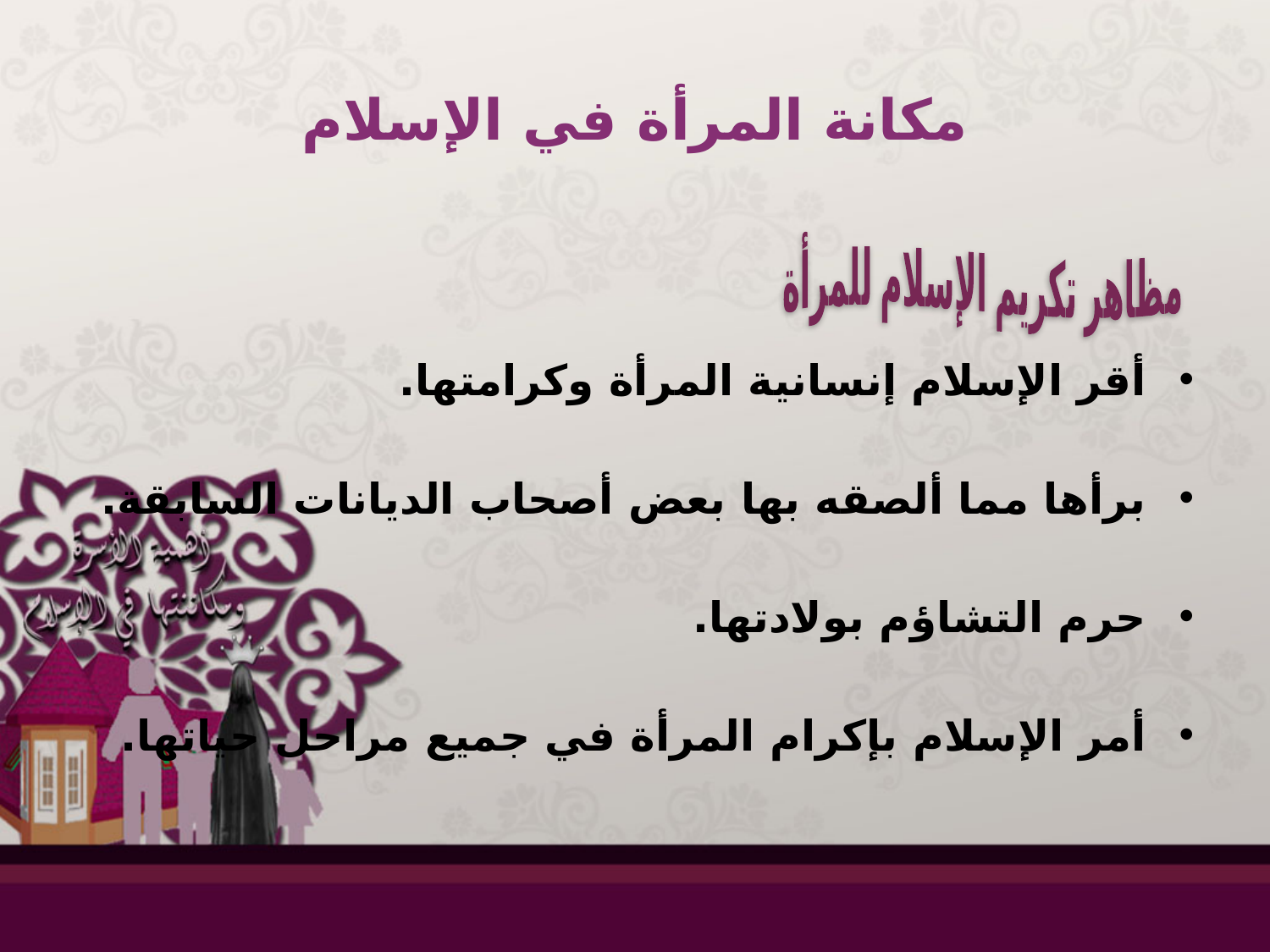

# مكانة المرأة في الإسلام
مظاهر تكريم الإسلام للمرأة

أقر الإسلام إنسانية المرأة وكرامتها.

برأها مما ألصقه بها بعض أصحاب الديانات السابقة.

حرم التشاؤم بولادتها.

أمر الإسلام بإكرام المرأة في جميع مراحل حياتها.